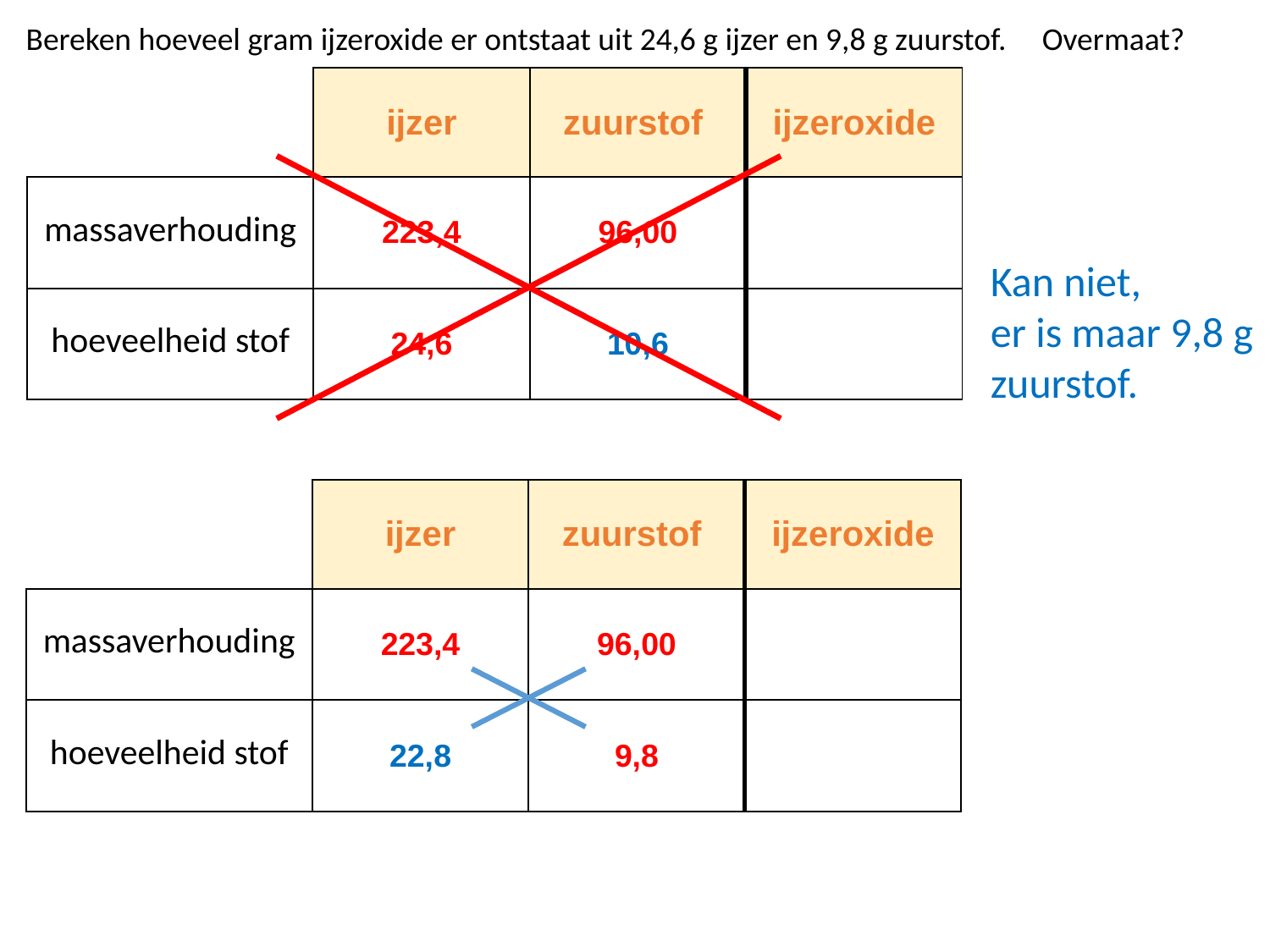

Bereken hoeveel gram ijzeroxide er ontstaat uit 24,6 g ijzer en 9,8 g zuurstof.     Overmaat?

|  | ijzer | zuurstof | ijzeroxide |
| --- | --- | --- | --- |
| massaverhouding | 223,4 | 96,00 |  |
| hoeveelheid stof | 24,6 | 10,6 |  |
Kan niet,
er is maar 9,8 g
zuurstof.
|  | ijzer | zuurstof | ijzeroxide |
| --- | --- | --- | --- |
| massaverhouding | 223,4 | 96,00 |  |
| hoeveelheid stof | 22,8 | 9,8 |  |